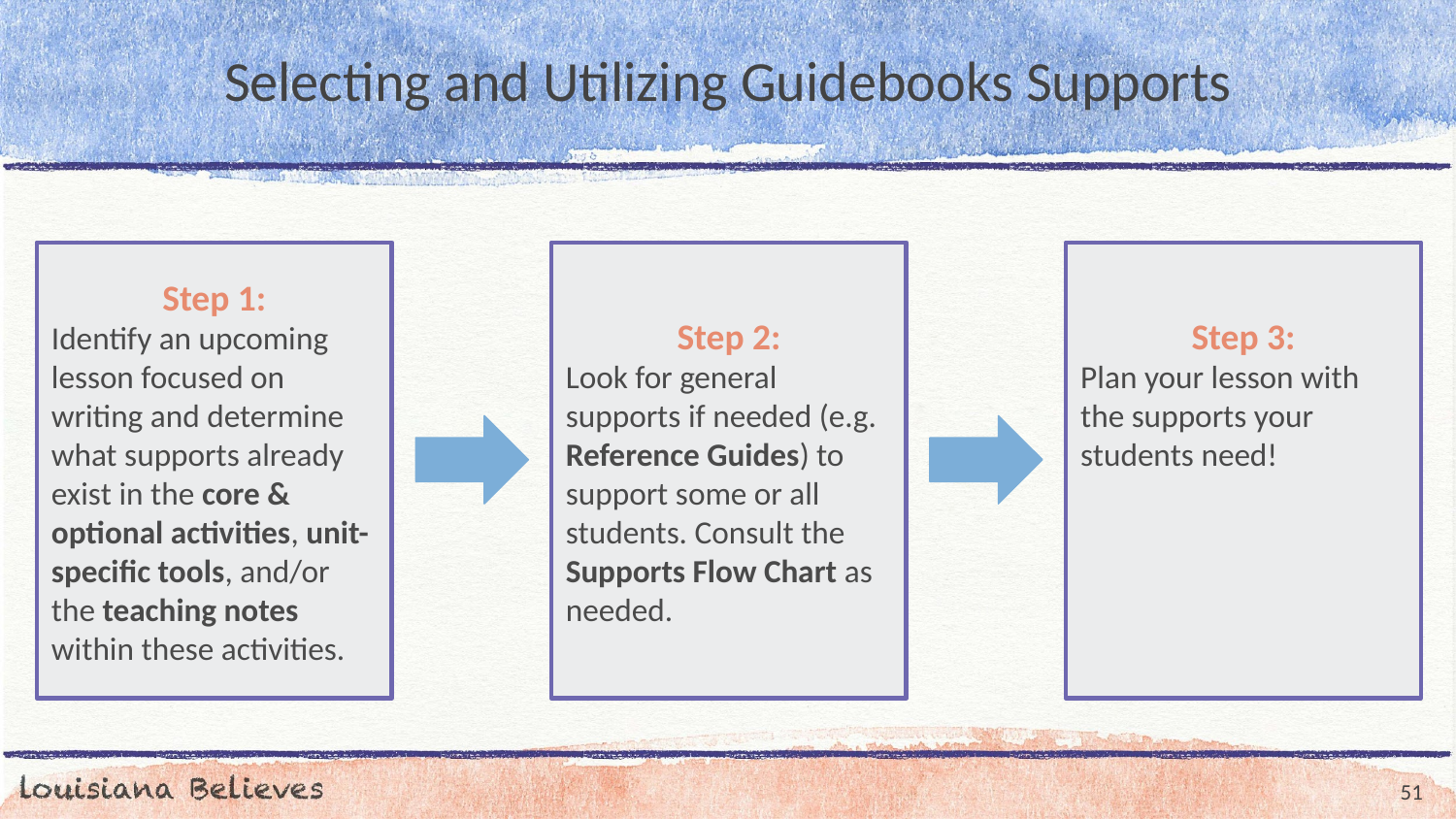

# Selecting and Utilizing Guidebooks Supports
Step 1:
Identify an upcoming lesson focused on writing and determine what supports already exist in the core & optional activities, unit-specific tools, and/or the teaching notes within these activities.
Step 2:
Look for general supports if needed (e.g. Reference Guides) to support some or all students. Consult the Supports Flow Chart as needed.
Step 3:
Plan your lesson with the supports your students need!